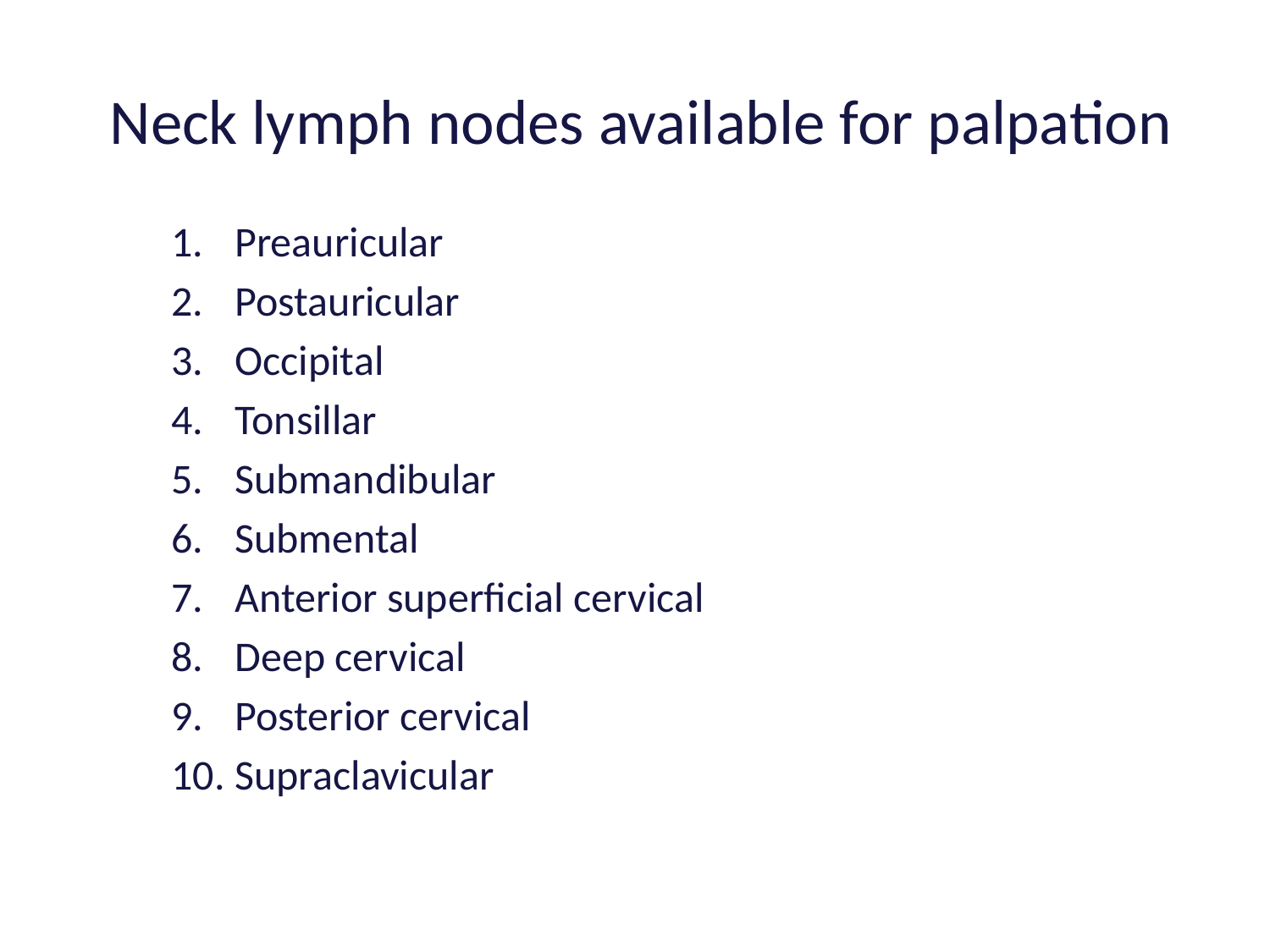

# Neck lymph nodes available for palpation
Preauricular
Postauricular
Occipital
Tonsillar
Submandibular
Submental
Anterior superficial cervical
Deep cervical
Posterior cervical
Supraclavicular